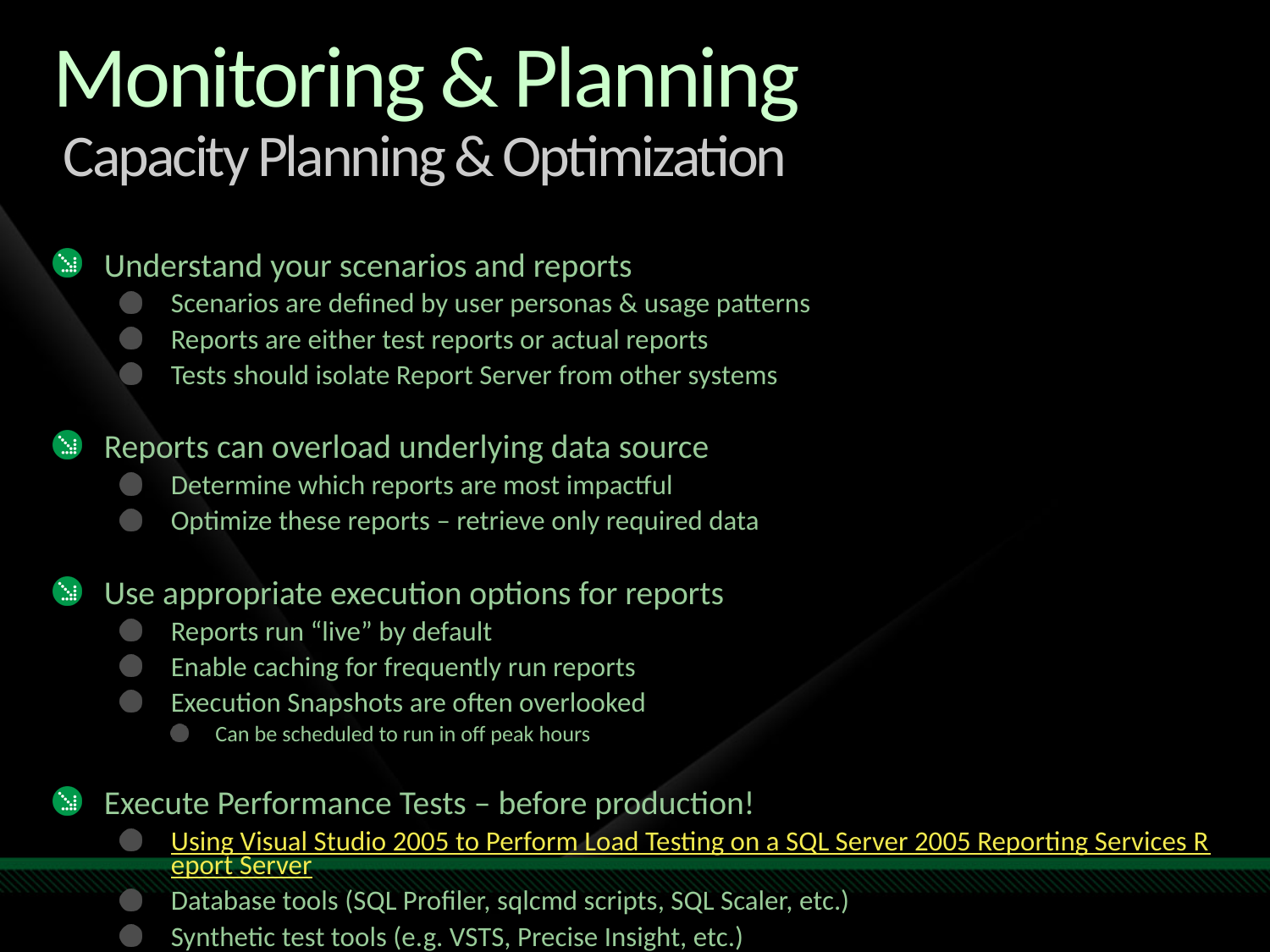

# Monitoring & Planning Capacity Planning & Optimization
Understand your scenarios and reports
Scenarios are defined by user personas & usage patterns
Reports are either test reports or actual reports
Tests should isolate Report Server from other systems
Reports can overload underlying data source
Determine which reports are most impactful
Optimize these reports – retrieve only required data
Use appropriate execution options for reports
Reports run “live” by default
Enable caching for frequently run reports
Execution Snapshots are often overlooked
Can be scheduled to run in off peak hours
Execute Performance Tests – before production!
Using Visual Studio 2005 to Perform Load Testing on a SQL Server 2005 Reporting Services Report Server
Database tools (SQL Profiler, sqlcmd scripts, SQL Scaler, etc.)
Synthetic test tools (e.g. VSTS, Precise Insight, etc.)